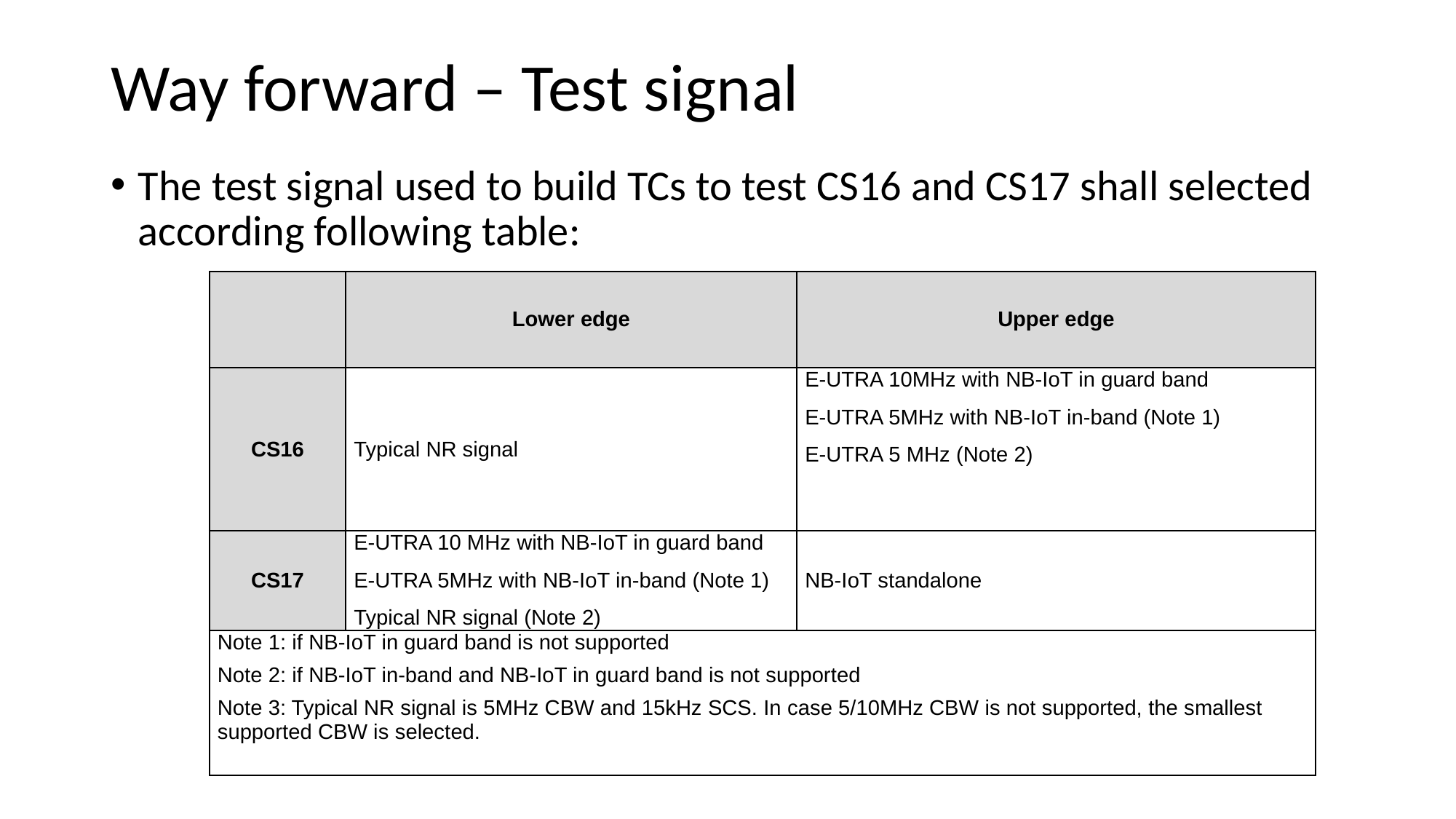

# Way forward – Test signal
The test signal used to build TCs to test CS16 and CS17 shall selected according following table:
|  | Lower edge | Upper edge |
| --- | --- | --- |
| CS16 | Typical NR signal | E-UTRA 10MHz with NB-IoT in guard band E-UTRA 5MHz with NB-IoT in-band (Note 1) E-UTRA 5 MHz (Note 2) |
| CS17 | E-UTRA 10 MHz with NB-IoT in guard band E-UTRA 5MHz with NB-IoT in-band (Note 1) Typical NR signal (Note 2) | NB-IoT standalone |
| Note 1: if NB-IoT in guard band is not supported Note 2: if NB-IoT in-band and NB-IoT in guard band is not supported Note 3: Typical NR signal is 5MHz CBW and 15kHz SCS. In case 5/10MHz CBW is not supported, the smallest supported CBW is selected. |  |  |